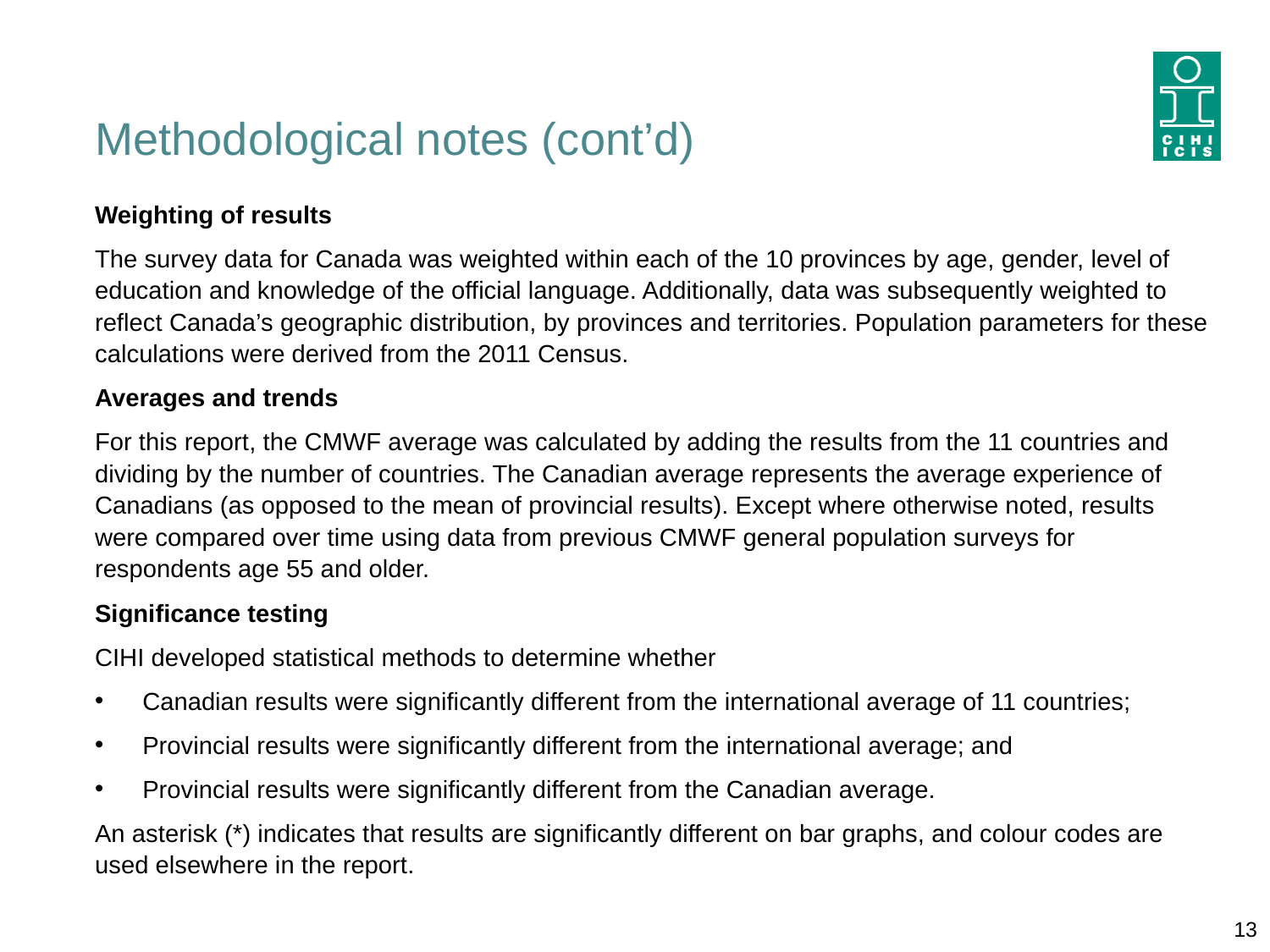

# Methodological notes (cont’d)
Weighting of results
The survey data for Canada was weighted within each of the 10 provinces by age, gender, level of education and knowledge of the official language. Additionally, data was subsequently weighted to reflect Canada’s geographic distribution, by provinces and territories. Population parameters for these calculations were derived from the 2011 Census.
Averages and trends
For this report, the CMWF average was calculated by adding the results from the 11 countries and dividing by the number of countries. The Canadian average represents the average experience of Canadians (as opposed to the mean of provincial results). Except where otherwise noted, results were compared over time using data from previous CMWF general population surveys for respondents age 55 and older.
Significance testing
CIHI developed statistical methods to determine whether
Canadian results were significantly different from the international average of 11 countries;
Provincial results were significantly different from the international average; and
Provincial results were significantly different from the Canadian average.
An asterisk (*) indicates that results are significantly different on bar graphs, and colour codes are used elsewhere in the report.
13